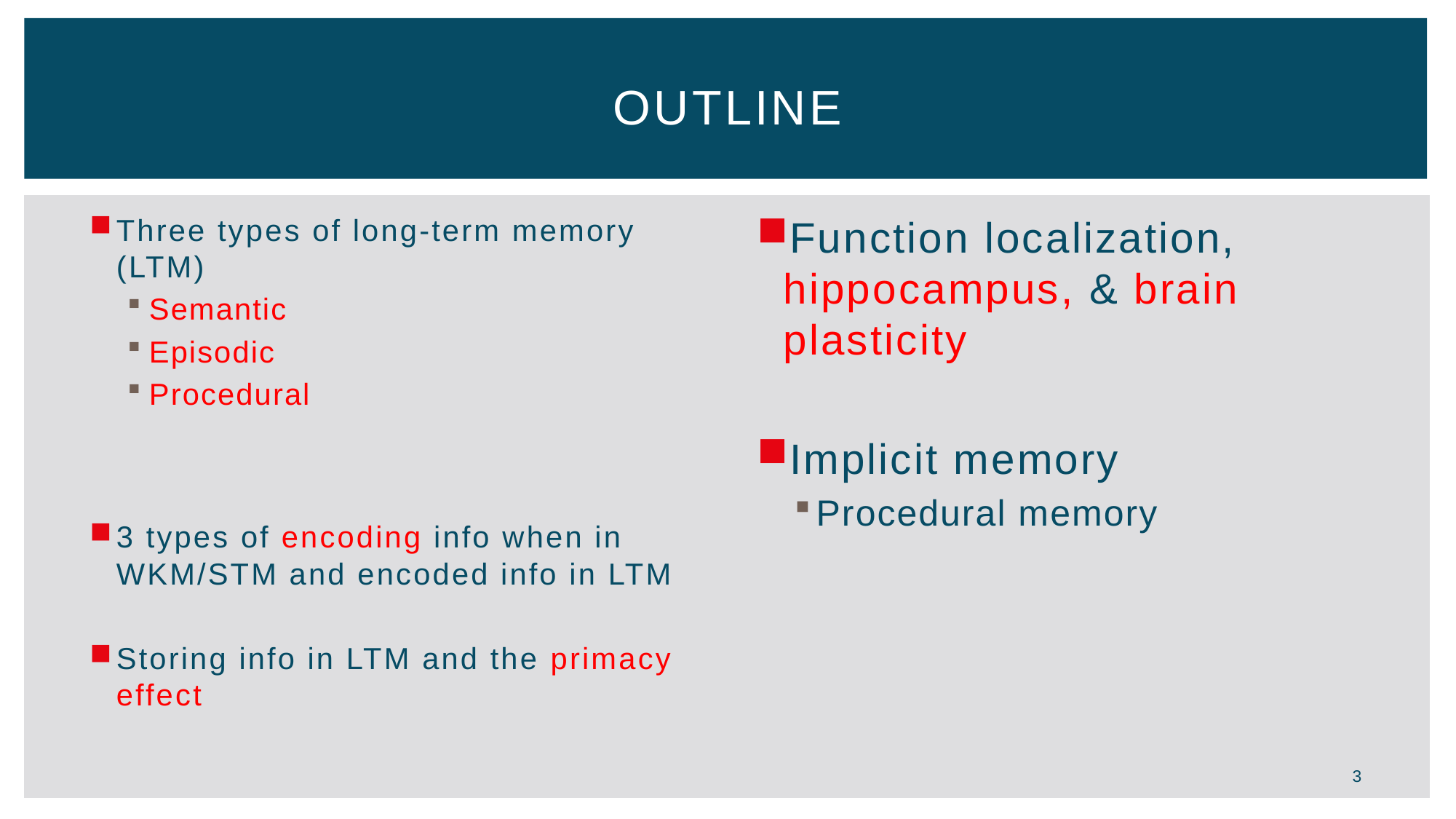

# Outline
Three types of long-term memory (LTM)
Semantic
Episodic
Procedural

3 types of encoding info when in WKM/STM and encoded info in LTM

Storing info in LTM and the primacy effect

Function localization, hippocampus, & brain plasticity

Implicit memory
Procedural memory
3